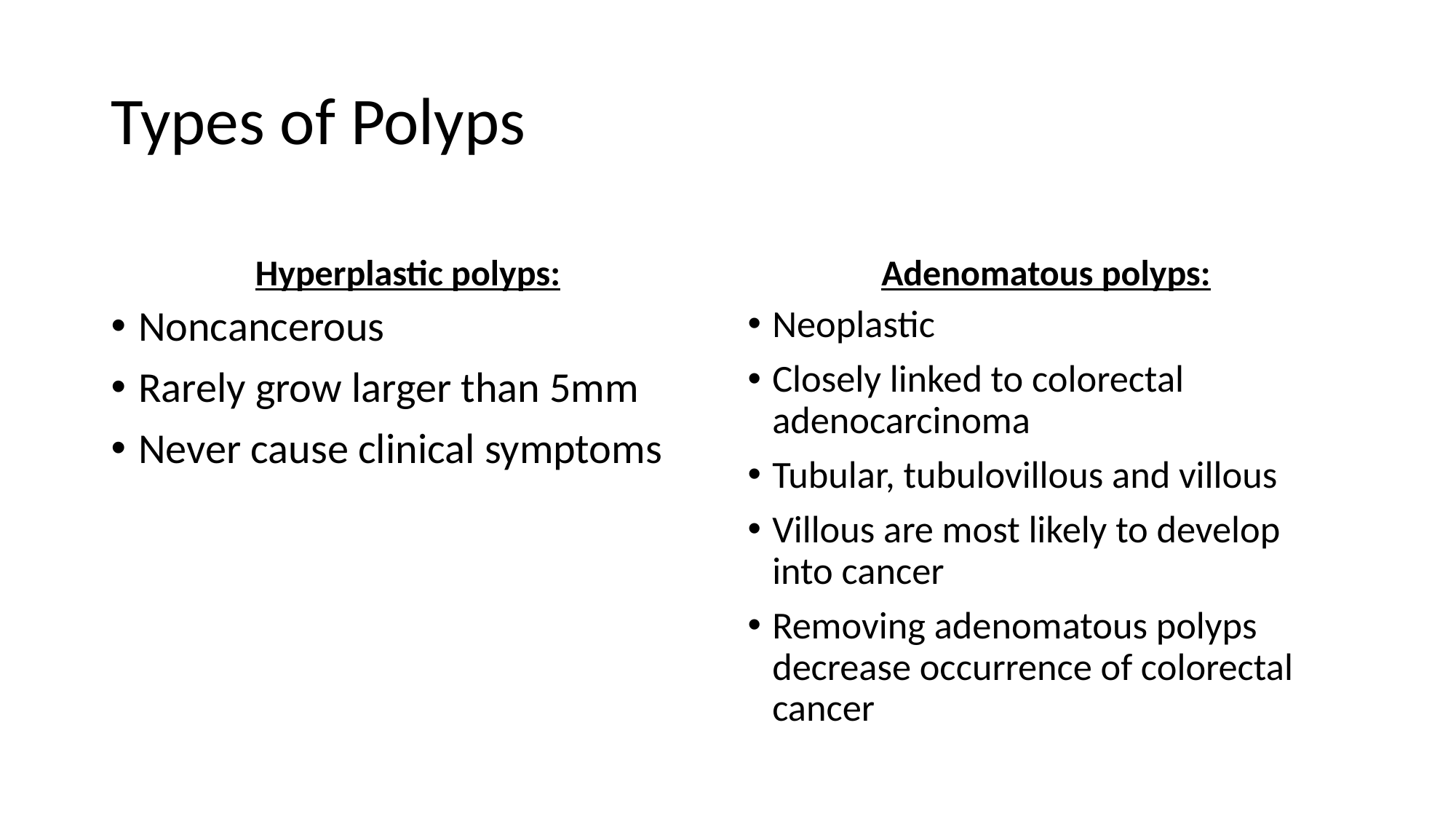

# Types of Polyps
Hyperplastic polyps:
Adenomatous polyps:
Noncancerous
Rarely grow larger than 5mm
Never cause clinical symptoms
Neoplastic
Closely linked to colorectal adenocarcinoma
Tubular, tubulovillous and villous
Villous are most likely to develop into cancer
Removing adenomatous polyps decrease occurrence of colorectal cancer